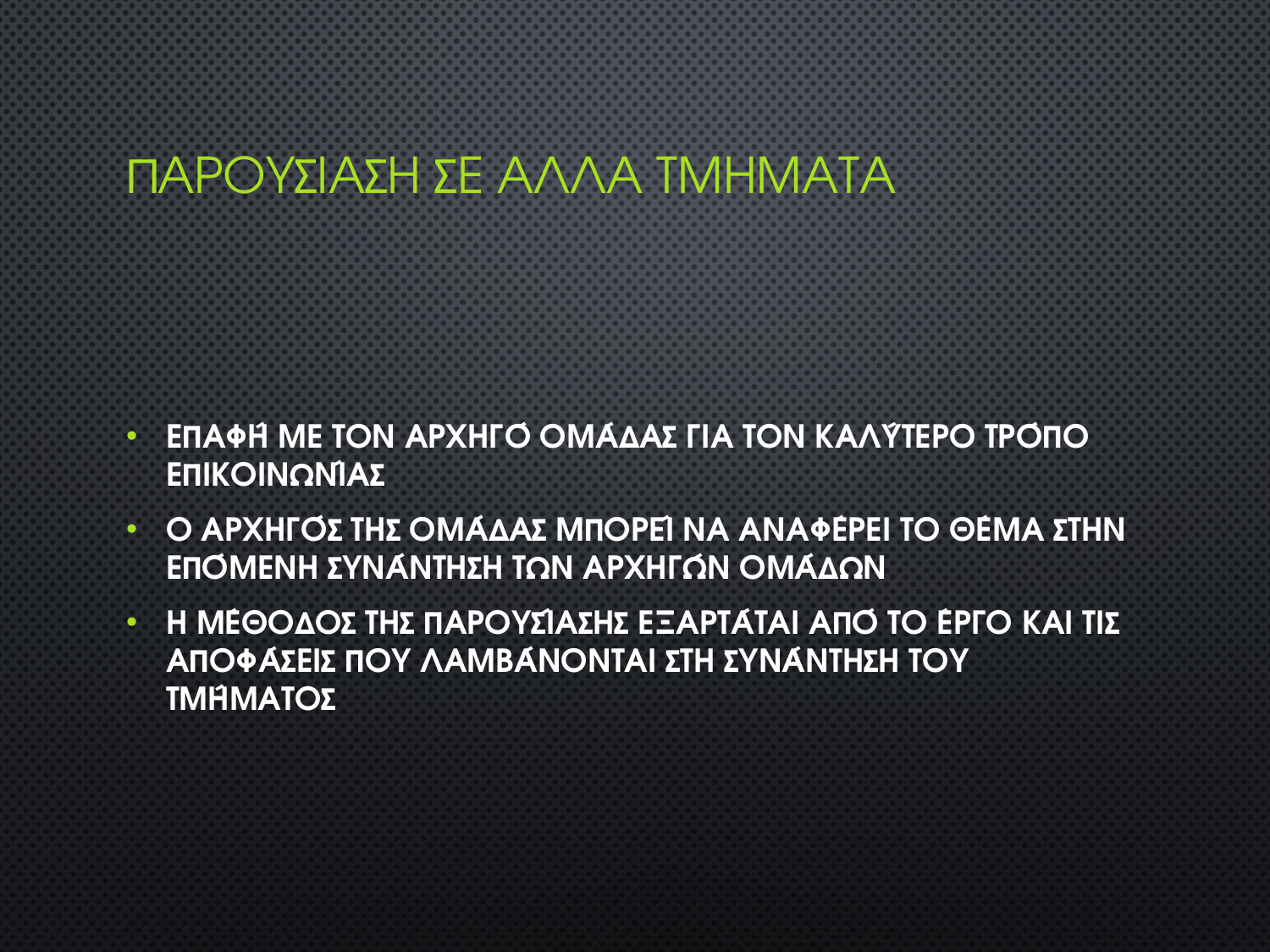

# ΠαρουσΙαση σε Αλλα τμΗματα
Επαφή με τον αρχηγό ομάδας για τον καλύτερο τρόπο επικοινωνίας
Ο αρχηγός της ομάδας μπορεί να αναφέρει το θέμα στην επόμενη συνάντηση των αρχηγών ομάδων
Η μέθοδος της παρουσίασης εξαρτάται από το έργο και τις αποφάσεις που λαμβάνονται στη συνάντηση του τμήματος